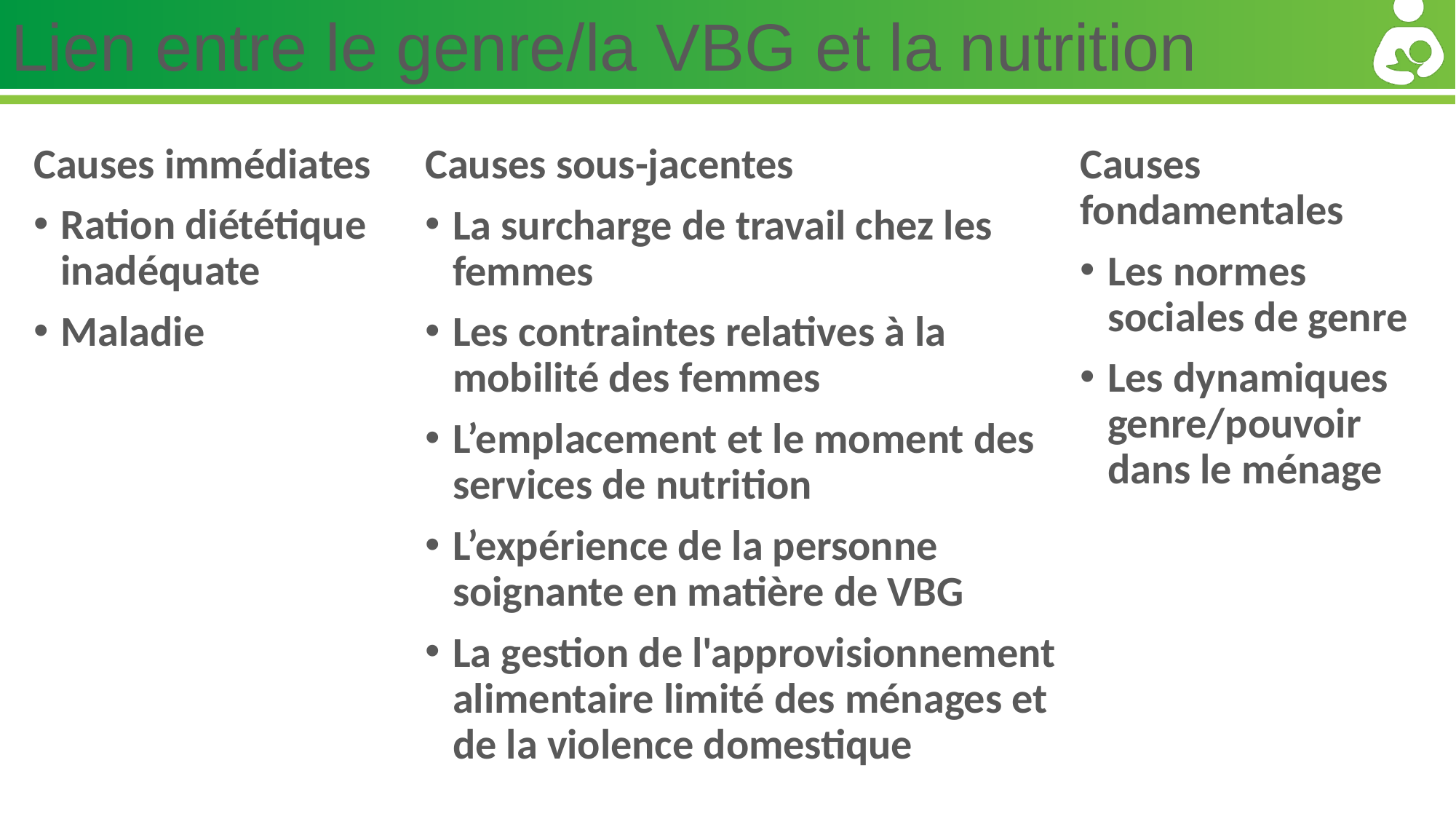

# Lien entre le genre/la VBG et la nutrition
Causes immédiates
Ration diététique inadéquate
Maladie

Causes sous-jacentes
La surcharge de travail chez les femmes
Les contraintes relatives à la mobilité des femmes
L’emplacement et le moment des services de nutrition
L’expérience de la personne soignante en matière de VBG
La gestion de l'approvisionnement alimentaire limité des ménages et de la violence domestique
Causes fondamentales
Les normes sociales de genre
Les dynamiques genre/pouvoir dans le ménage